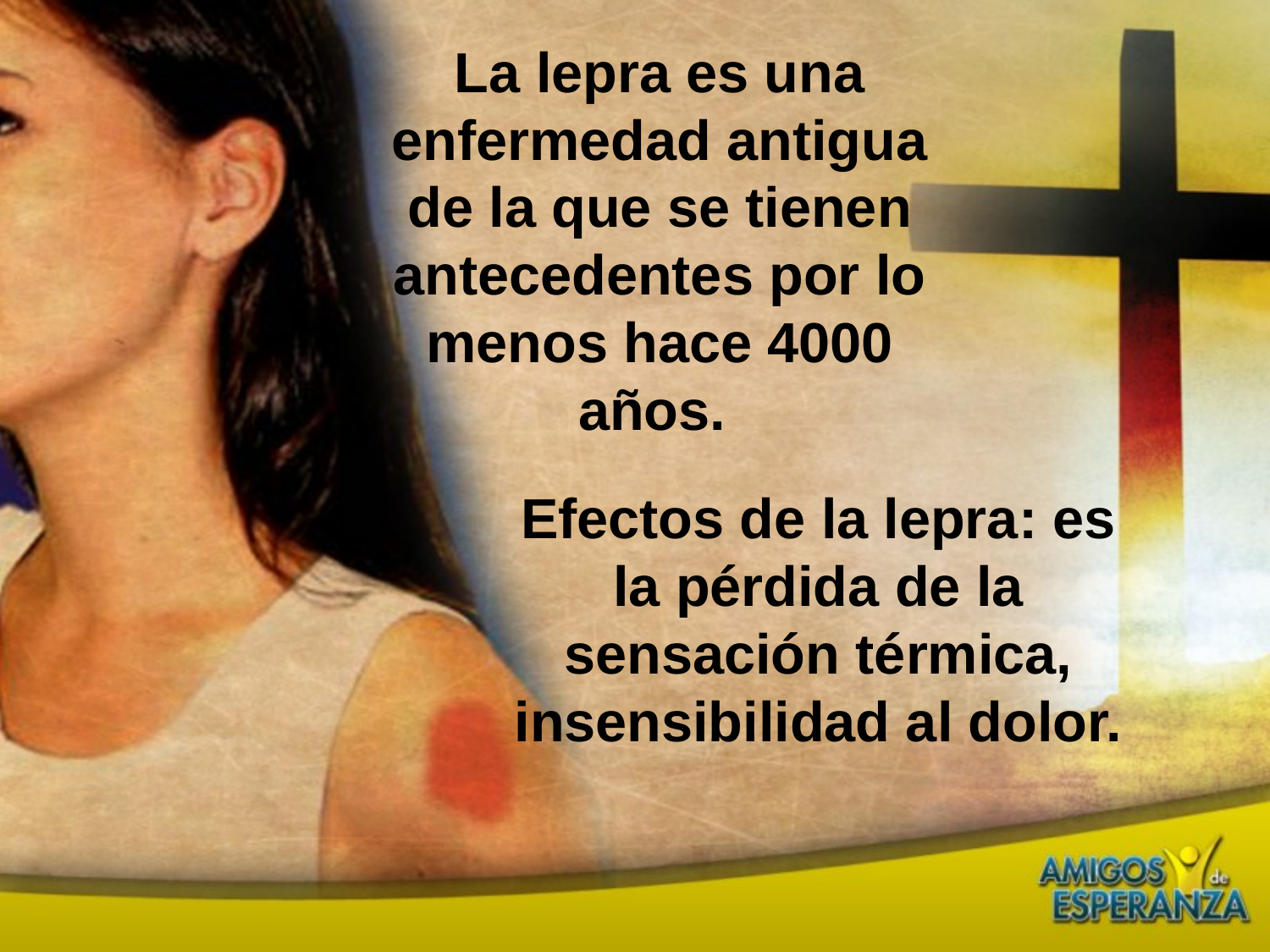

La lepra es una enfermedad antigua de la que se tienen antecedentes por lo menos hace 4000 años.
Efectos de la lepra: es la pérdida de la sensación térmica, insensibilidad al dolor.